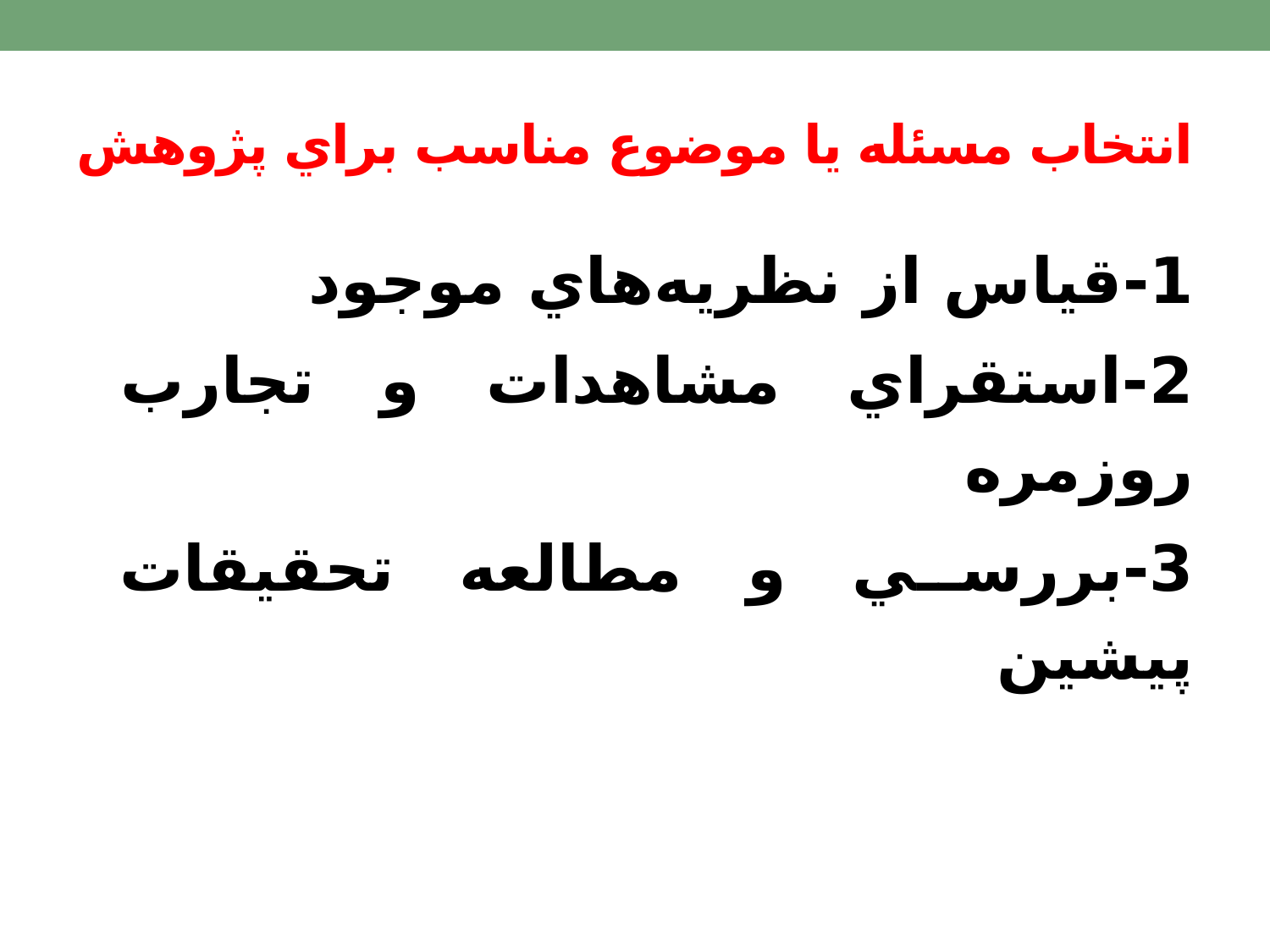

# انتخاب مسئله يا موضوع مناسب براي پژوهش
1-قياس از نظريه‌هاي موجود
2-استقراي مشاهدات و تجارب روزمره
3-بررسي و مطالعه تحقيقات پيشين